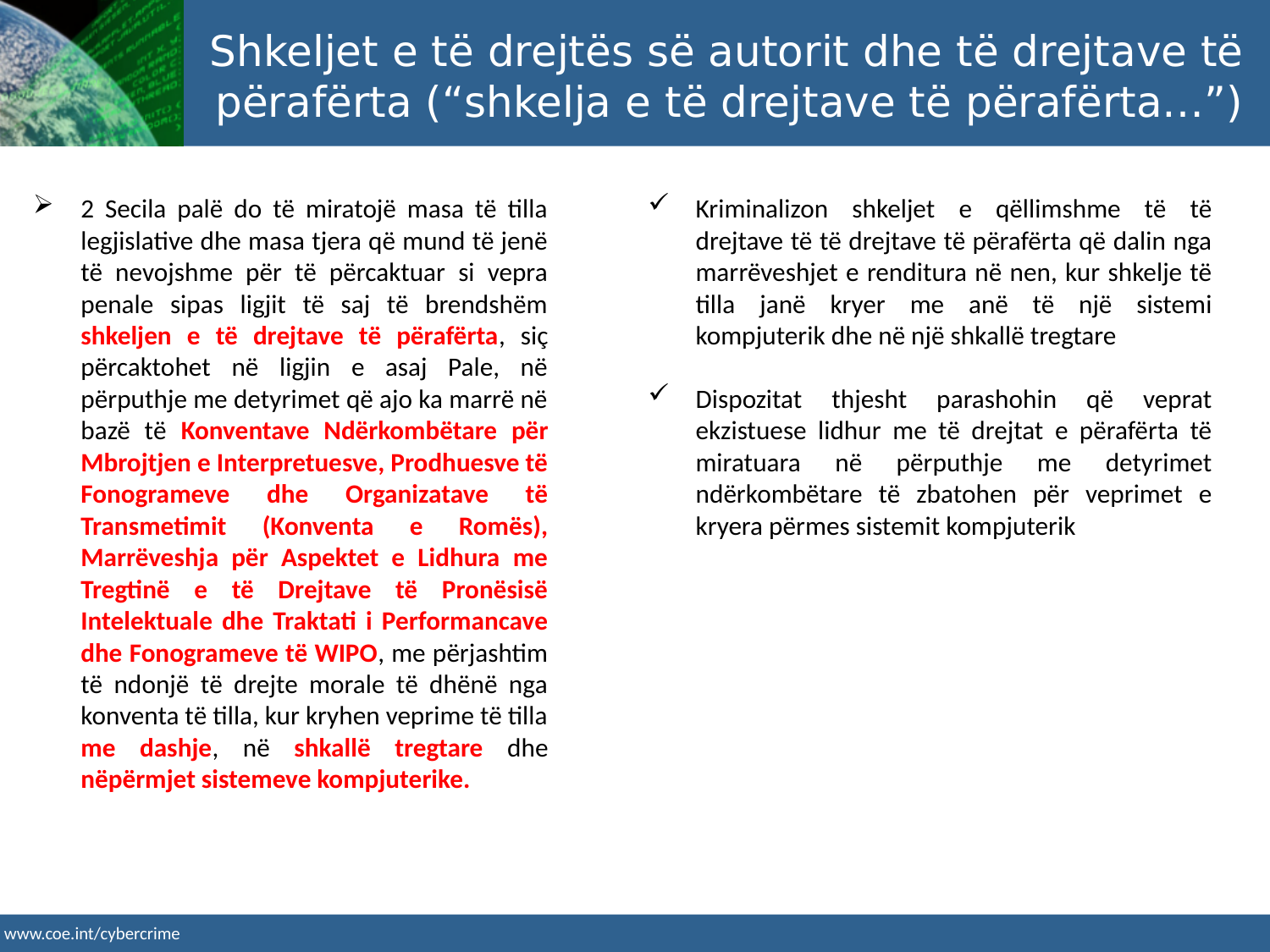

Shkeljet e të drejtës së autorit dhe të drejtave të përafërta (“shkelja e të drejtave të përafërta…”)
2 Secila palë do të miratojë masa të tilla legjislative dhe masa tjera që mund të jenë të nevojshme për të përcaktuar si vepra penale sipas ligjit të saj të brendshëm shkeljen e të drejtave të përafërta, siç përcaktohet në ligjin e asaj Pale, në përputhje me detyrimet që ajo ka marrë në bazë të Konventave Ndërkombëtare për Mbrojtjen e Interpretuesve, Prodhuesve të Fonogrameve dhe Organizatave të Transmetimit (Konventa e Romës), Marrëveshja për Aspektet e Lidhura me Tregtinë e të Drejtave të Pronësisë Intelektuale dhe Traktati i Performancave dhe Fonogrameve të WIPO, me përjashtim të ndonjë të drejte morale të dhënë nga konventa të tilla, kur kryhen veprime të tilla me dashje, në shkallë tregtare dhe nëpërmjet sistemeve kompjuterike.
Kriminalizon shkeljet e qëllimshme të të drejtave të të drejtave të përafërta që dalin nga marrëveshjet e renditura në nen, kur shkelje të tilla janë kryer me anë të një sistemi kompjuterik dhe në një shkallë tregtare

Dispozitat thjesht parashohin që veprat ekzistuese lidhur me të drejtat e përafërta të miratuara në përputhje me detyrimet ndërkombëtare të zbatohen për veprimet e kryera përmes sistemit kompjuterik